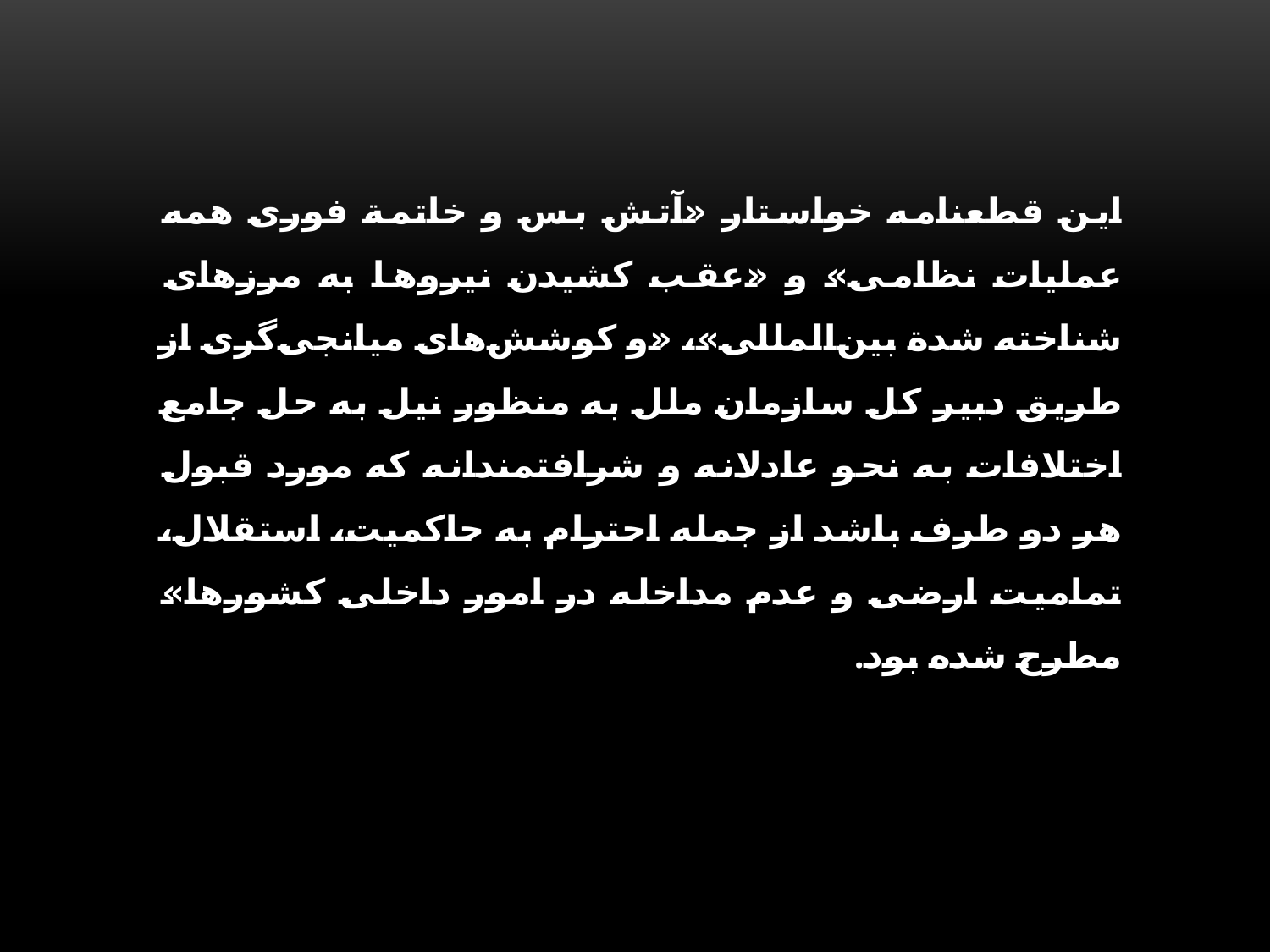

این قطعنامه خواستار «آتش بس و خاتمة فوری همه عملیات نظامی» و «عقب کشیدن نیروها به مرزهای شناخته شدة بین‌المللی»، «و کوشش‌های میانجی‌گری از طریق دبیر کل سازمان ملل به منظور نیل به حل جامع اختلافات به نحو عادلانه و شرافتمندانه که مورد قبول هر دو طرف باشد از جمله احترام به حاکمیت، استقلال، تمامیت ارضی و عدم مداخله در امور داخلی کشورها» مطرح شده بود.